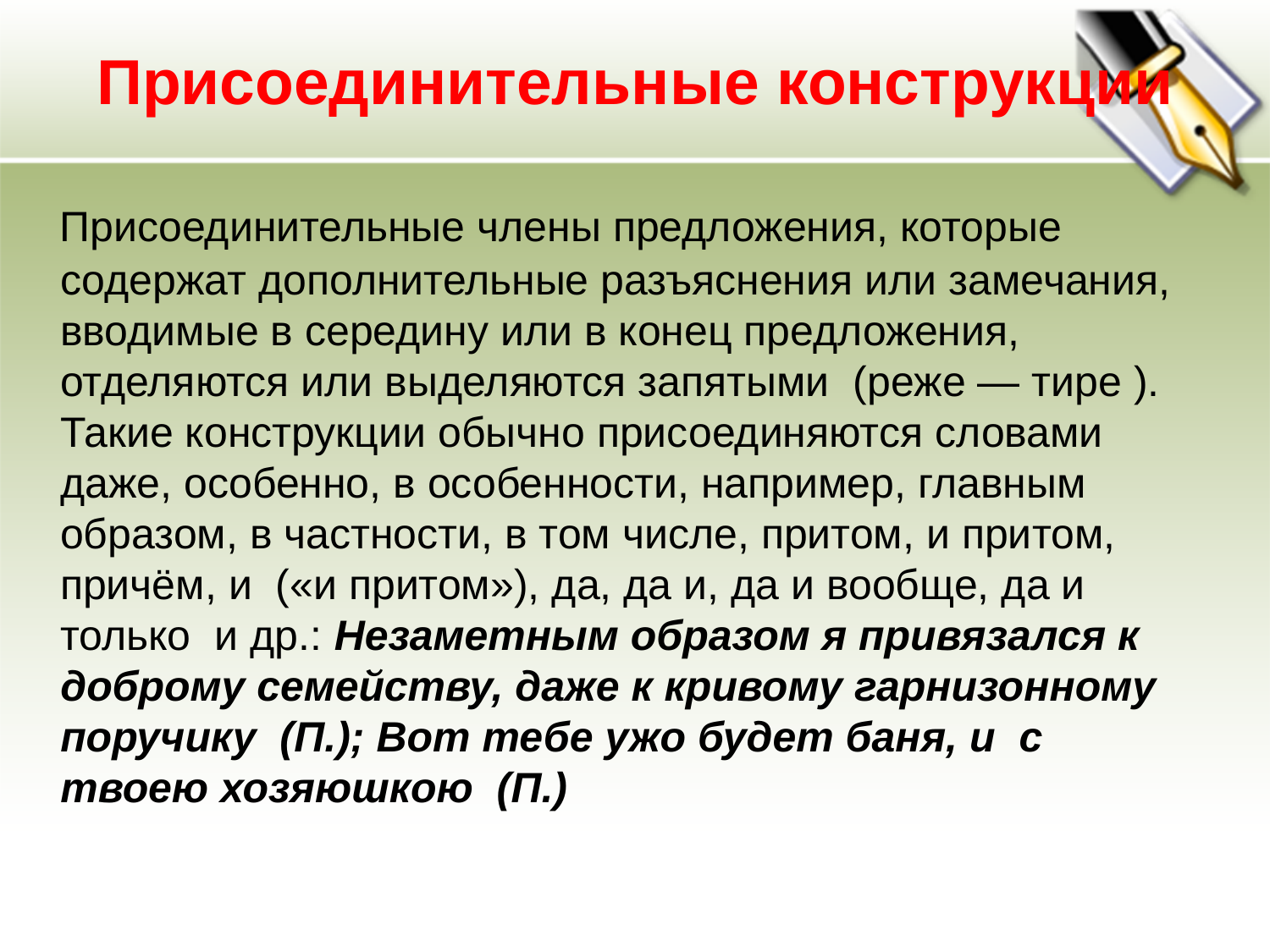

# Присоединительные конструкции
   Присоединительные члены предложения, которые содержат дополнительные разъяснения или замечания, вводимые в середину или в конец предложения, отделяются или выделяются запятыми  (реже — тире ). Такие конструкции обычно присоединяются словами даже, особенно, в особенности, например, главным образом, в частности, в том числе, притом, и притом, причём, и  («и притом»), да, да и, да и вообще, да и только  и др.: Незаметным образом я привязался к доброму семейству, даже к кривому гарнизонному поручику  (П.); Вот тебе ужо будет баня, и  с твоею хозяюшкою  (П.)